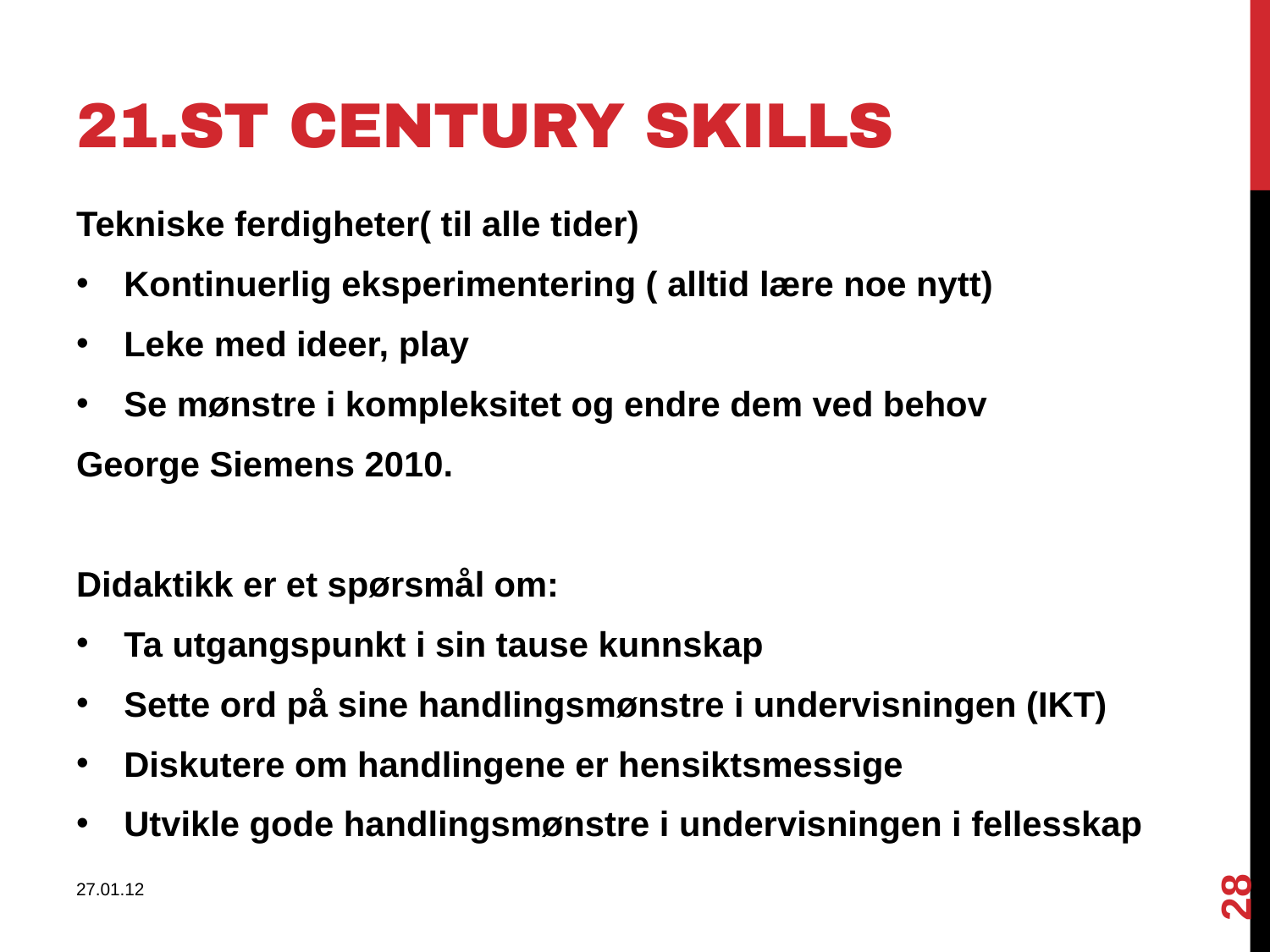

# 21.st century skills
Tekniske ferdigheter( til alle tider)
Kontinuerlig eksperimentering ( alltid lære noe nytt)
Leke med ideer, play
Se mønstre i kompleksitet og endre dem ved behov
George Siemens 2010.

Didaktikk er et spørsmål om:
Ta utgangspunkt i sin tause kunnskap
Sette ord på sine handlingsmønstre i undervisningen (IKT)
Diskutere om handlingene er hensiktsmessige
Utvikle gode handlingsmønstre i undervisningen i fellesskap

28
27.01.12